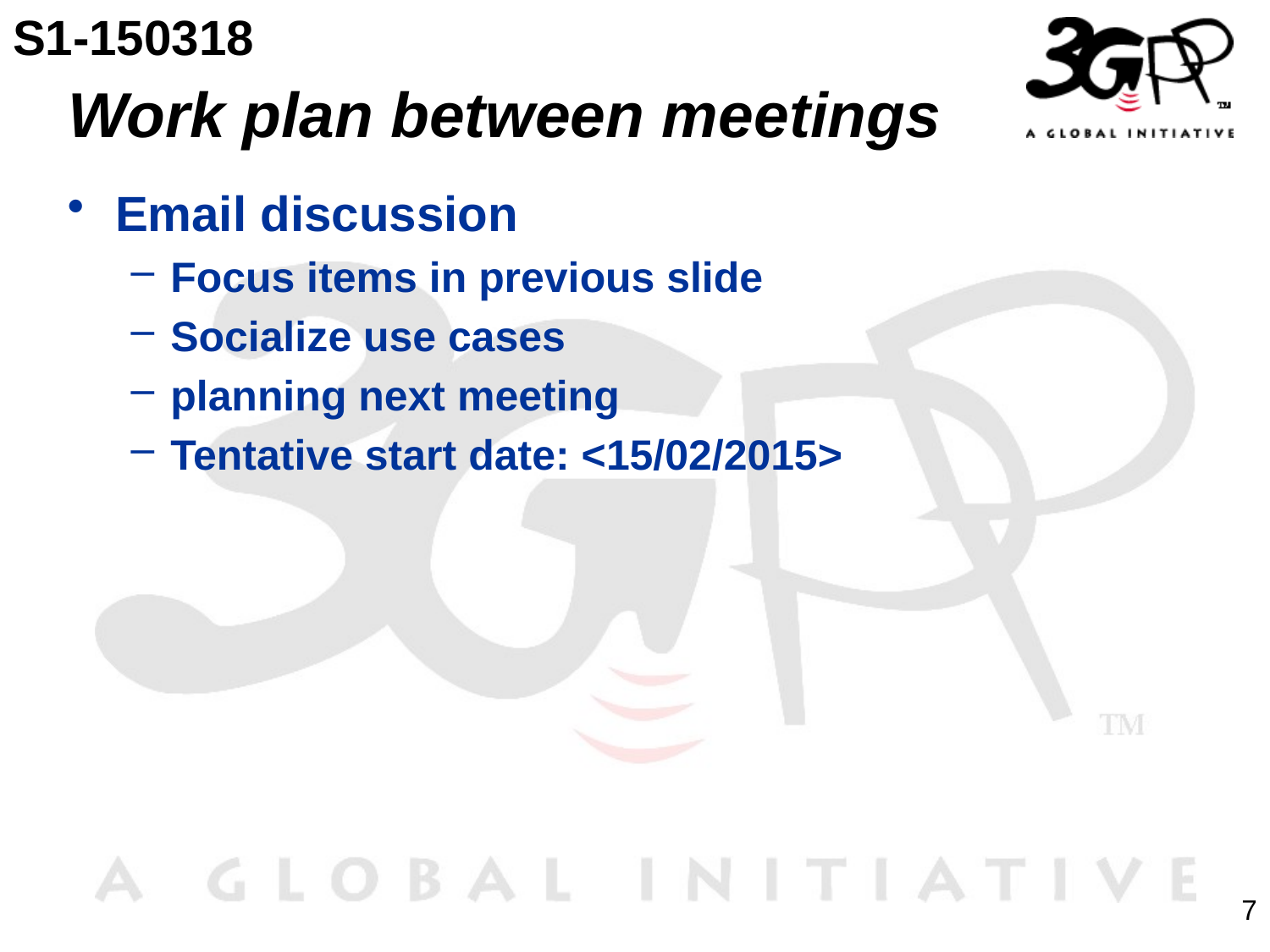

S1-150318
# Work plan between meetings
Email discussion
Focus items in previous slide
Socialize use cases
planning next meeting
Tentative start date: <15/02/2015>
7